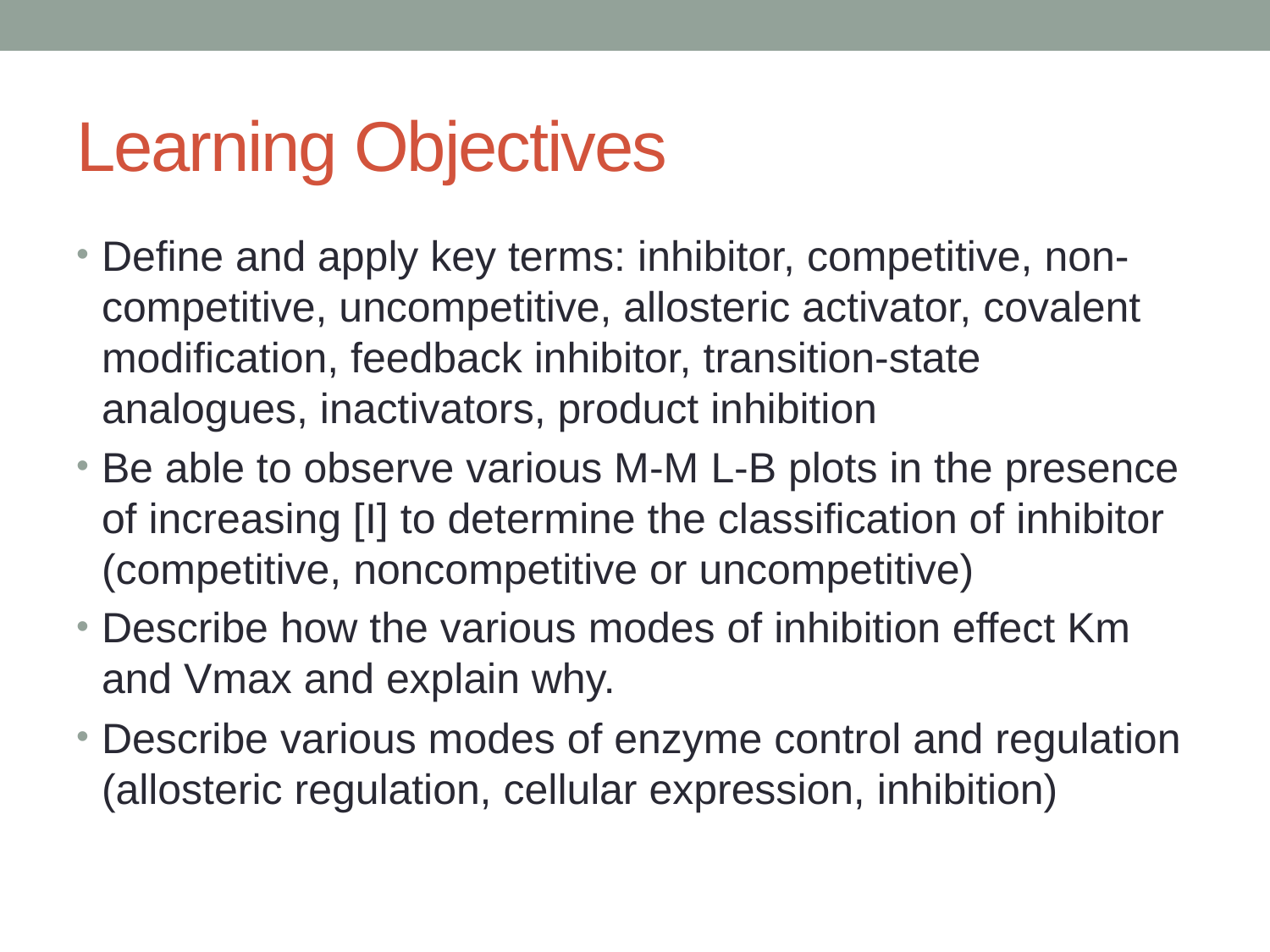

# Learning Objectives
Define and apply key terms: inhibitor, competitive, non-competitive, uncompetitive, allosteric activator, covalent modification, feedback inhibitor, transition-state analogues, inactivators, product inhibition
Be able to observe various M-M L-B plots in the presence of increasing [I] to determine the classification of inhibitor (competitive, noncompetitive or uncompetitive)
Describe how the various modes of inhibition effect Km and Vmax and explain why.
Describe various modes of enzyme control and regulation (allosteric regulation, cellular expression, inhibition)